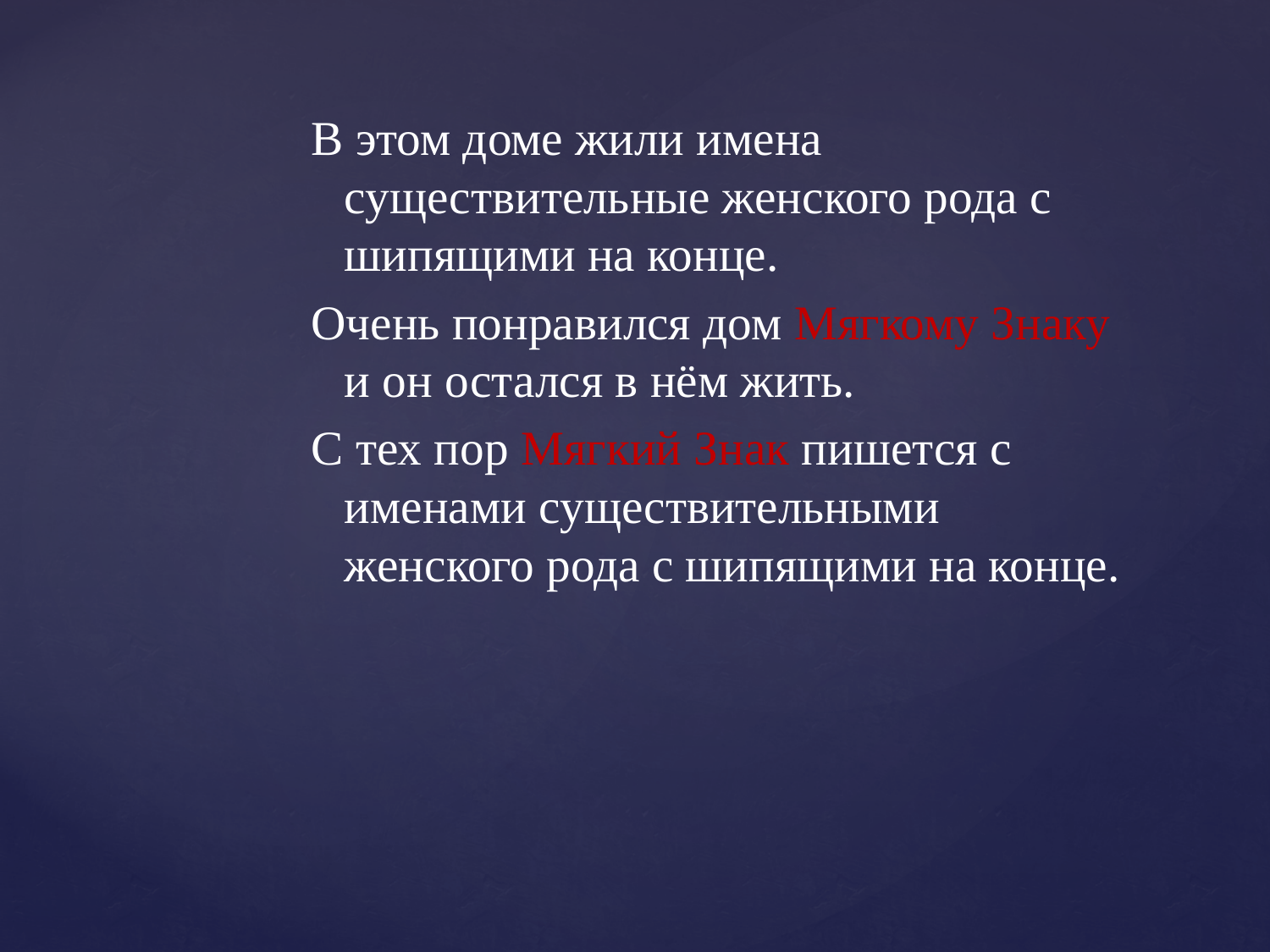

В этом доме жили имена существительные женского рода с шипящими на конце.
Очень понравился дом Мягкому Знаку и он остался в нём жить.
С тех пор Мягкий Знак пишется с именами существительными  женского рода с шипящими на конце.
#